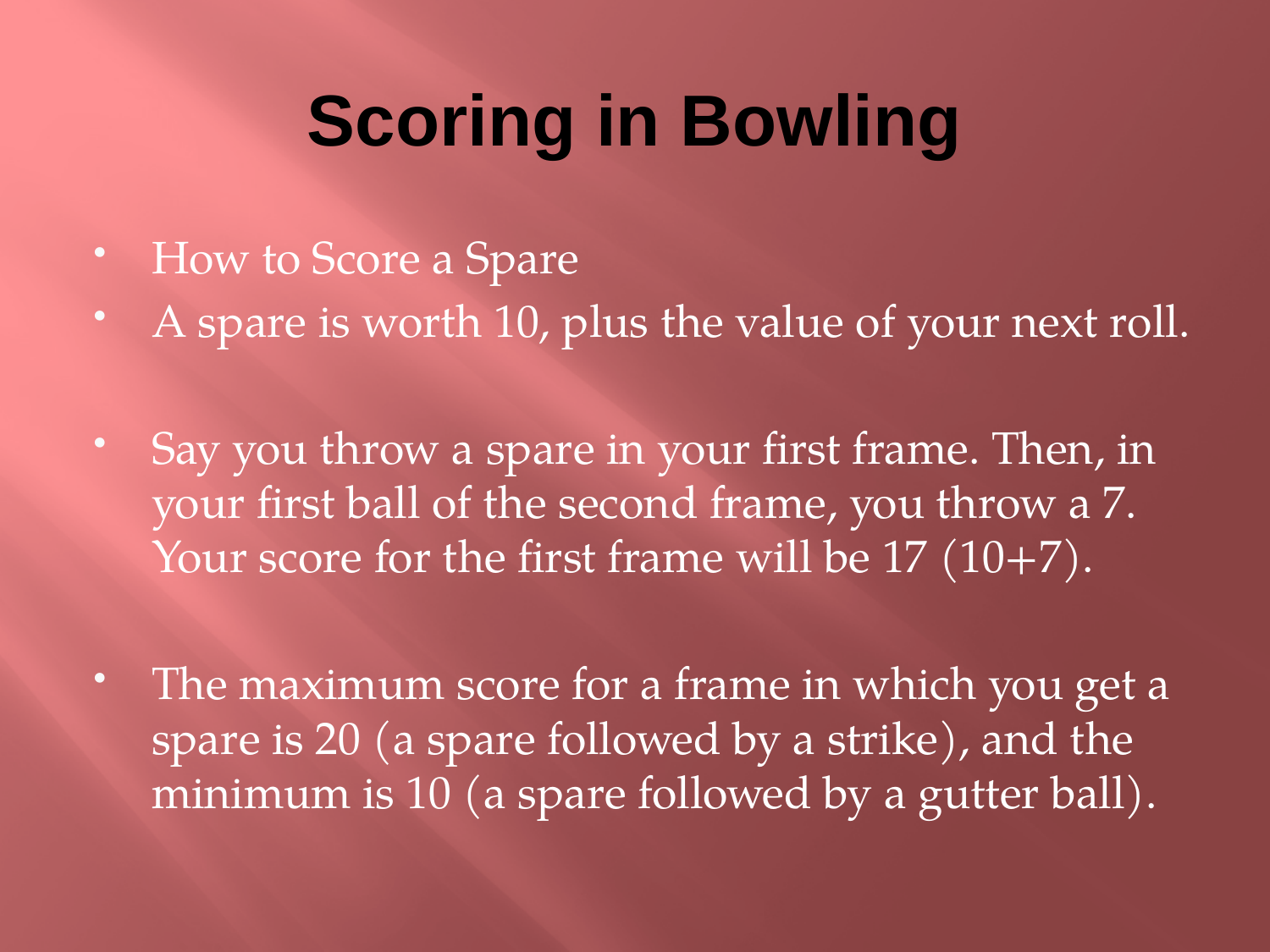

# Scoring in Bowling
How to Score a Spare
A spare is worth 10, plus the value of your next roll.

Say you throw a spare in your first frame. Then, in your first ball of the second frame, you throw a 7. Your score for the first frame will be 17 (10+7).

The maximum score for a frame in which you get a spare is 20 (a spare followed by a strike), and the minimum is 10 (a spare followed by a gutter ball).